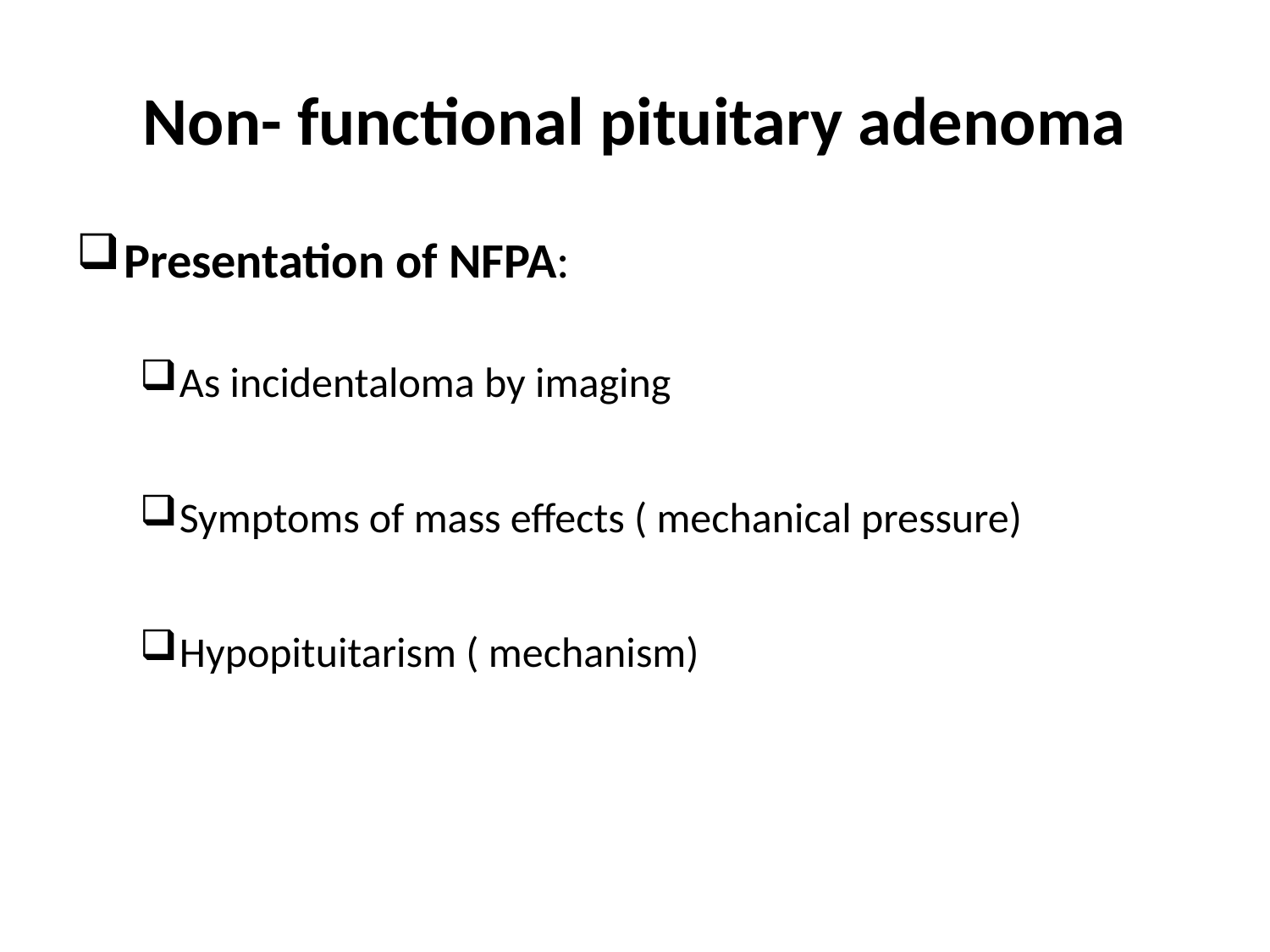

# Non- functional pituitary adenoma
Presentation of NFPA:

As incidentaloma by imaging

Symptoms of mass effects ( mechanical pressure)

Hypopituitarism ( mechanism)